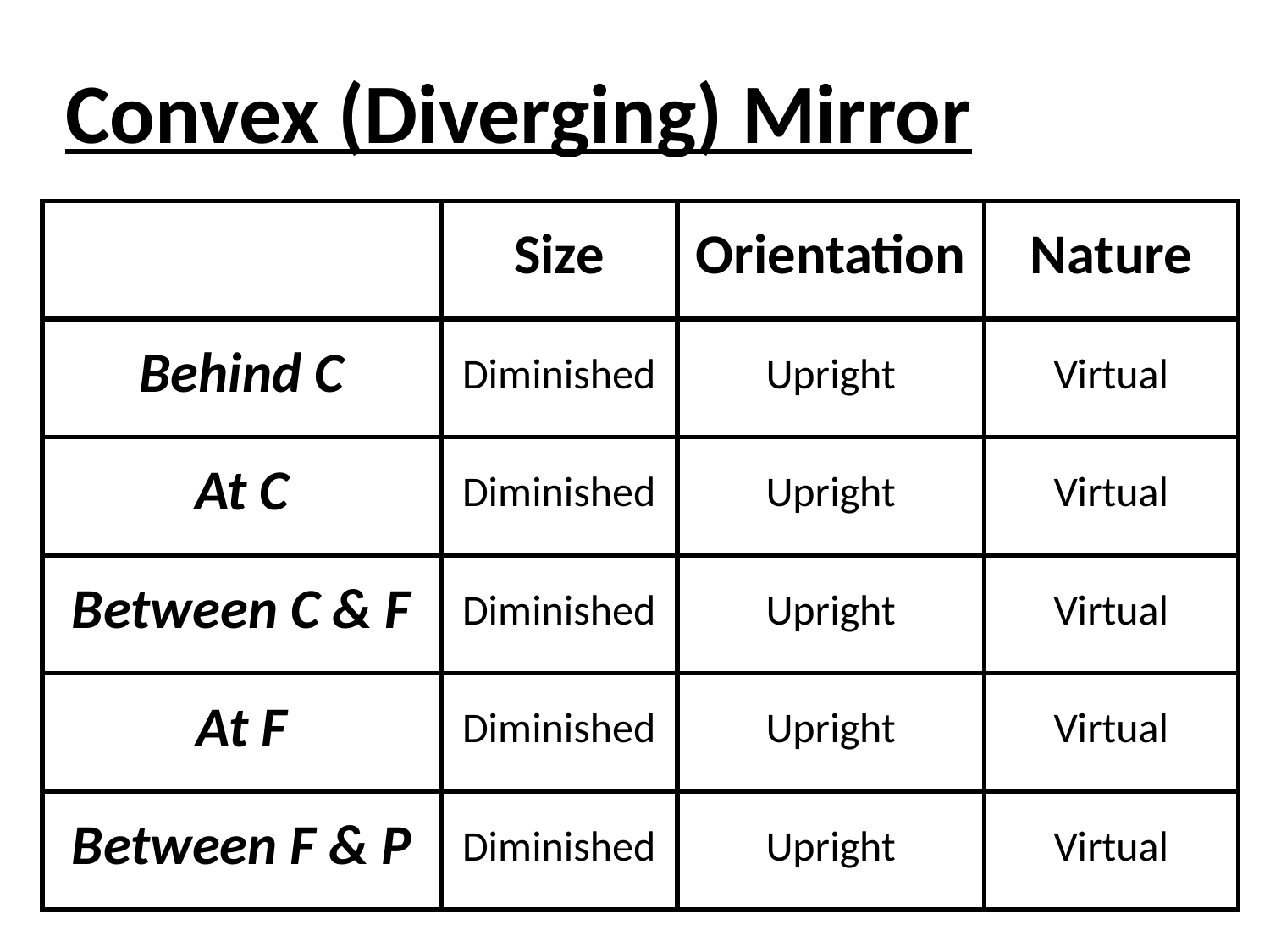

Convex (Diverging) Mirror
|  | Size | Orientation | Nature |
| --- | --- | --- | --- |
| Behind C | Diminished | Upright | Virtual |
| At C | Diminished | Upright | Virtual |
| Between C & F | Diminished | Upright | Virtual |
| At F | Diminished | Upright | Virtual |
| Between F & P | Diminished | Upright | Virtual |